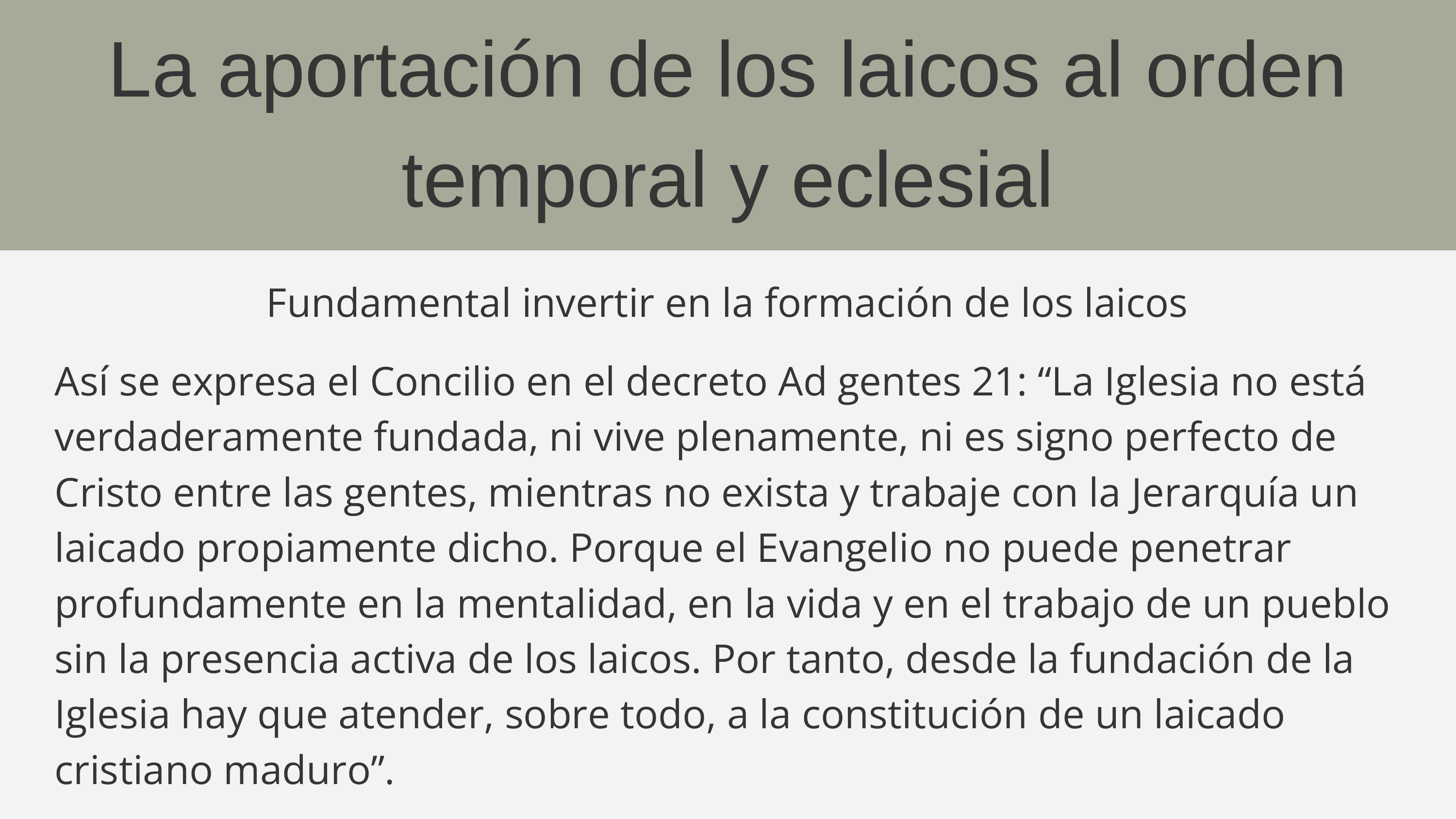

La aportación de los laicos al orden temporal y eclesial
Fundamental invertir en la formación de los laicos

Así se expresa el Concilio en el decreto Ad gentes 21: “La Iglesia no está verdaderamente fundada, ni vive plenamente, ni es signo perfecto de Cristo entre las gentes, mientras no exista y trabaje con la Jerarquía un laicado propiamente dicho. Porque el Evangelio no puede penetrar profundamente en la mentalidad, en la vida y en el trabajo de un pueblo sin la presencia activa de los laicos. Por tanto, desde la fundación de la Iglesia hay que atender, sobre todo, a la constitución de un laicado cristiano maduro”.